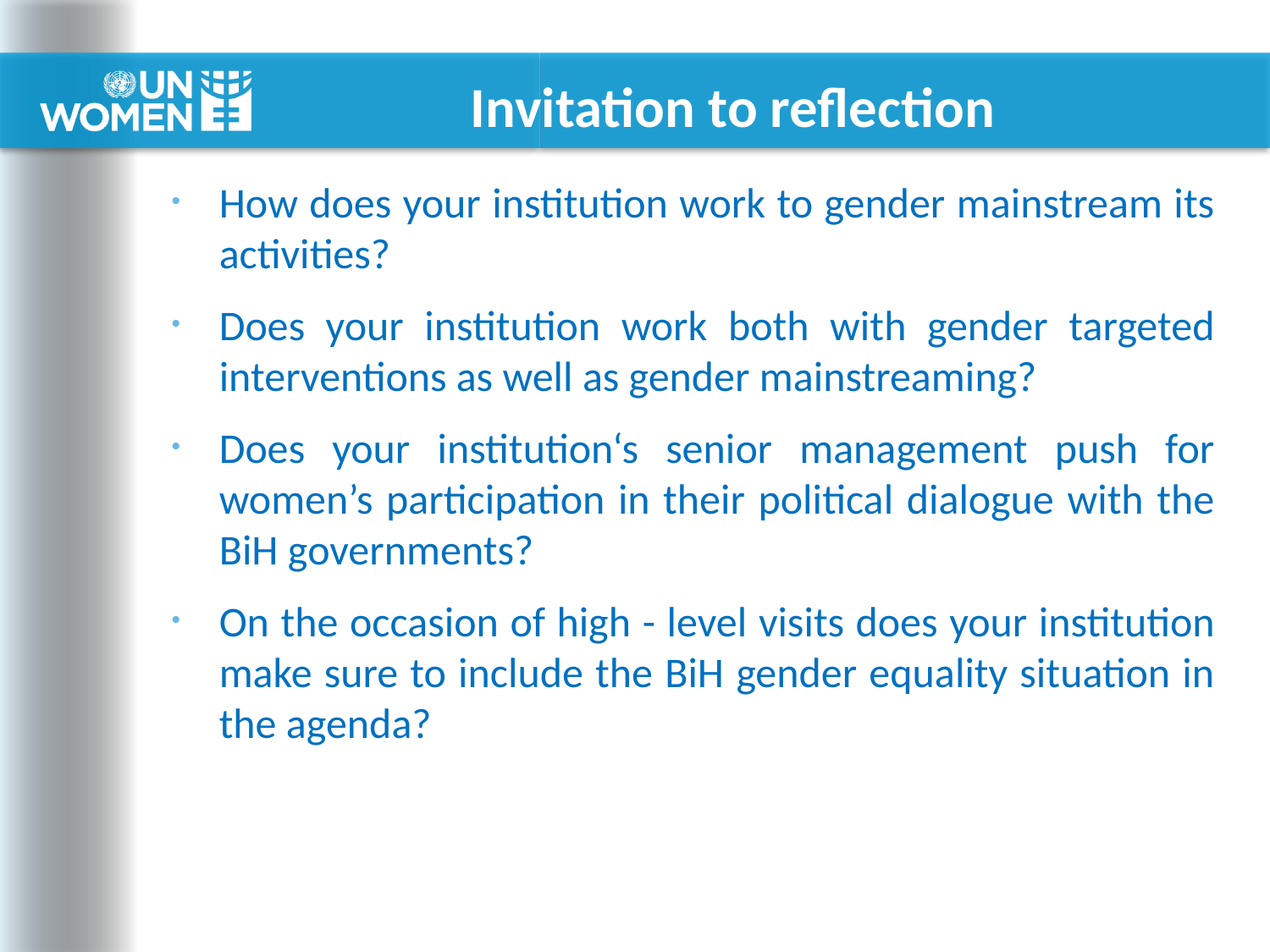

# Invitation to reflection
How does your institution work to gender mainstream its activities?
Does your institution work both with gender targeted interventions as well as gender mainstreaming?
Does your institution‘s senior management push for women’s participation in their political dialogue with the BiH governments?
On the occasion of high - level visits does your institution make sure to include the BiH gender equality situation in the agenda?